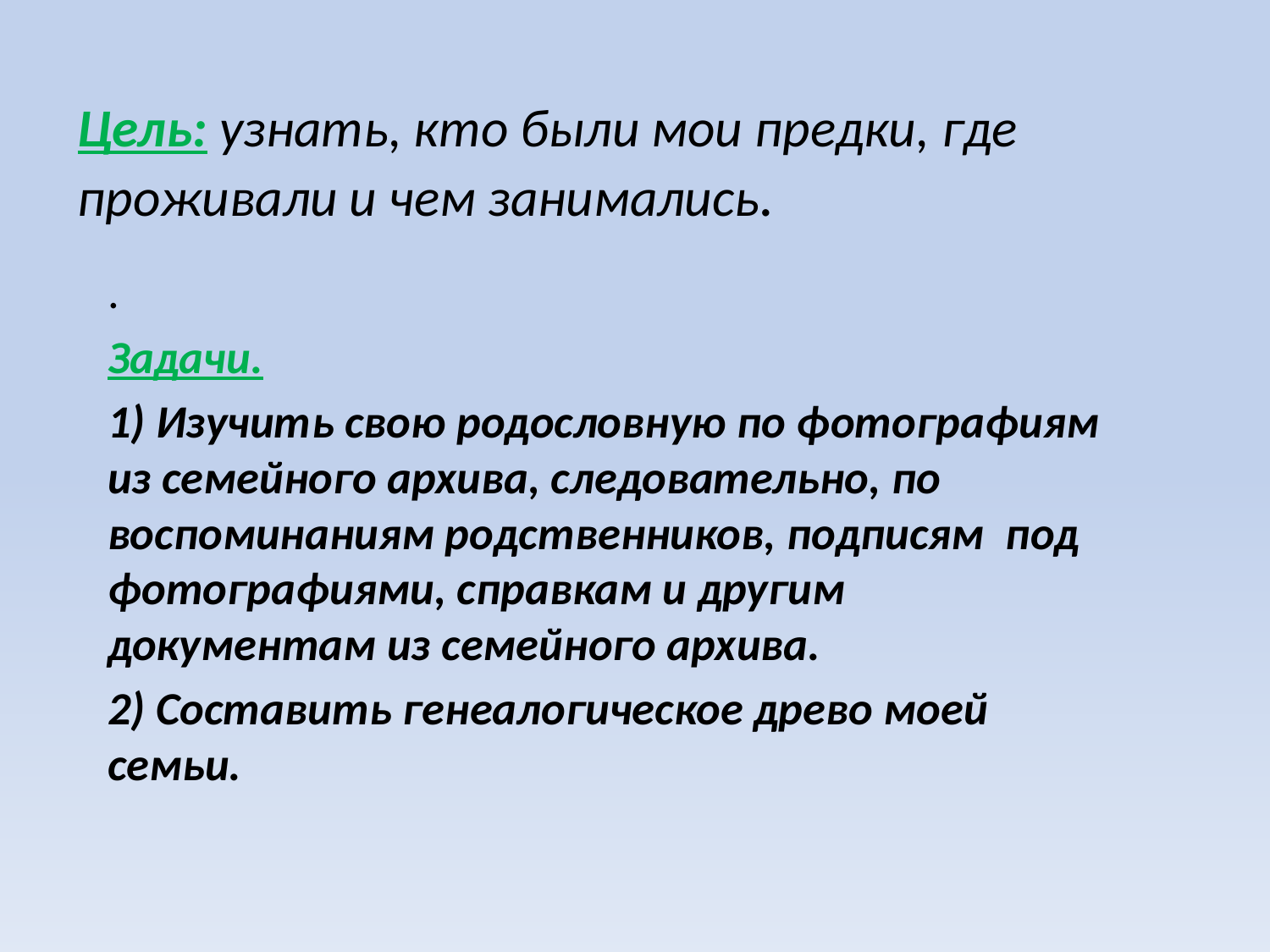

# Цель: узнать, кто были мои предки, где проживали и чем занимались.
.
Задачи.
1) Изучить свою родословную по фотографиям из семейного архива, следовательно, по воспоминаниям родственников, подписям  под  фотографиями, справкам и другим   документам из семейного архива.
2) Составить генеалогическое древо моей семьи.